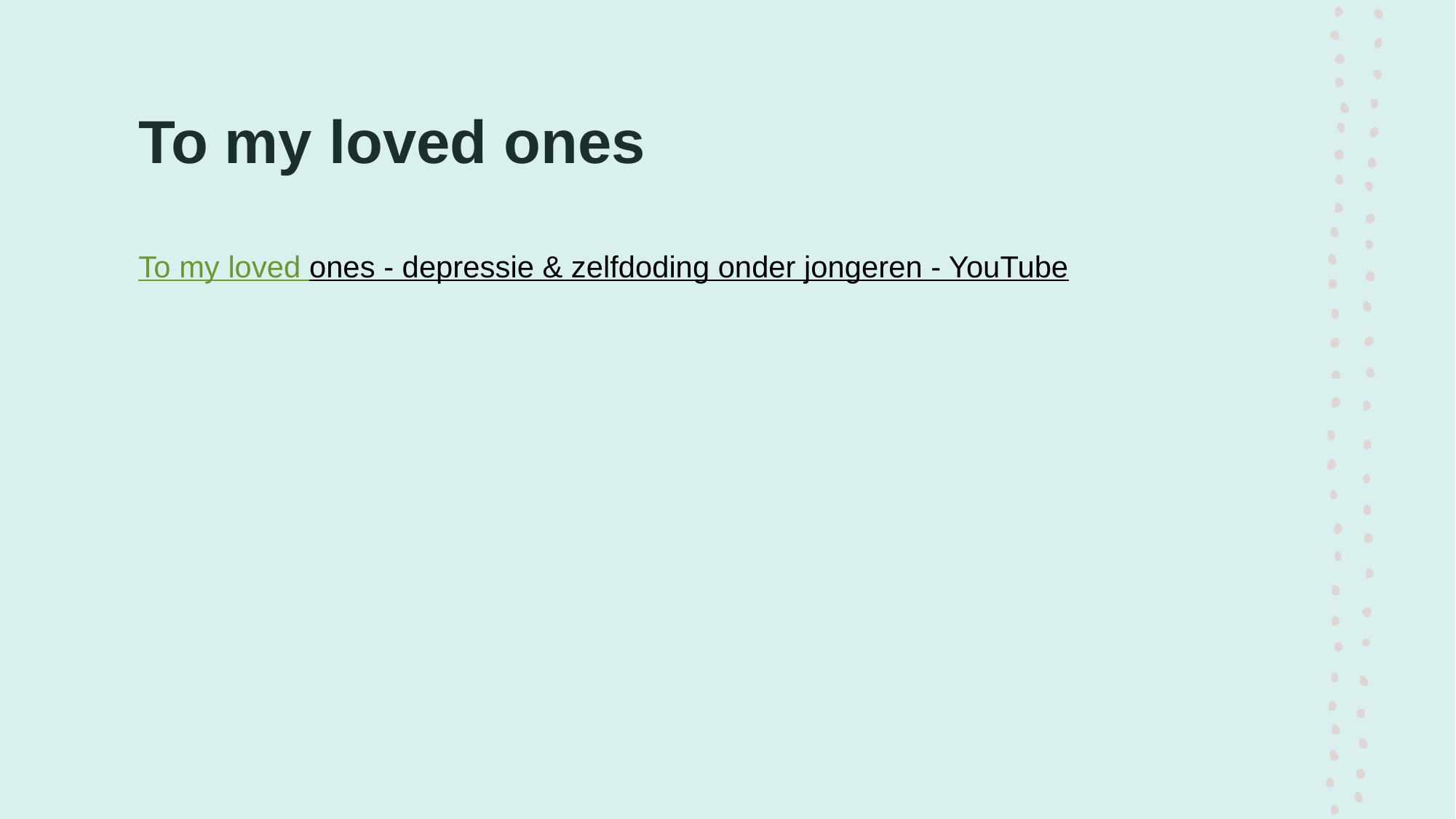

# To my loved ones
To my loved ones - depressie & zelfdoding onder jongeren - YouTube